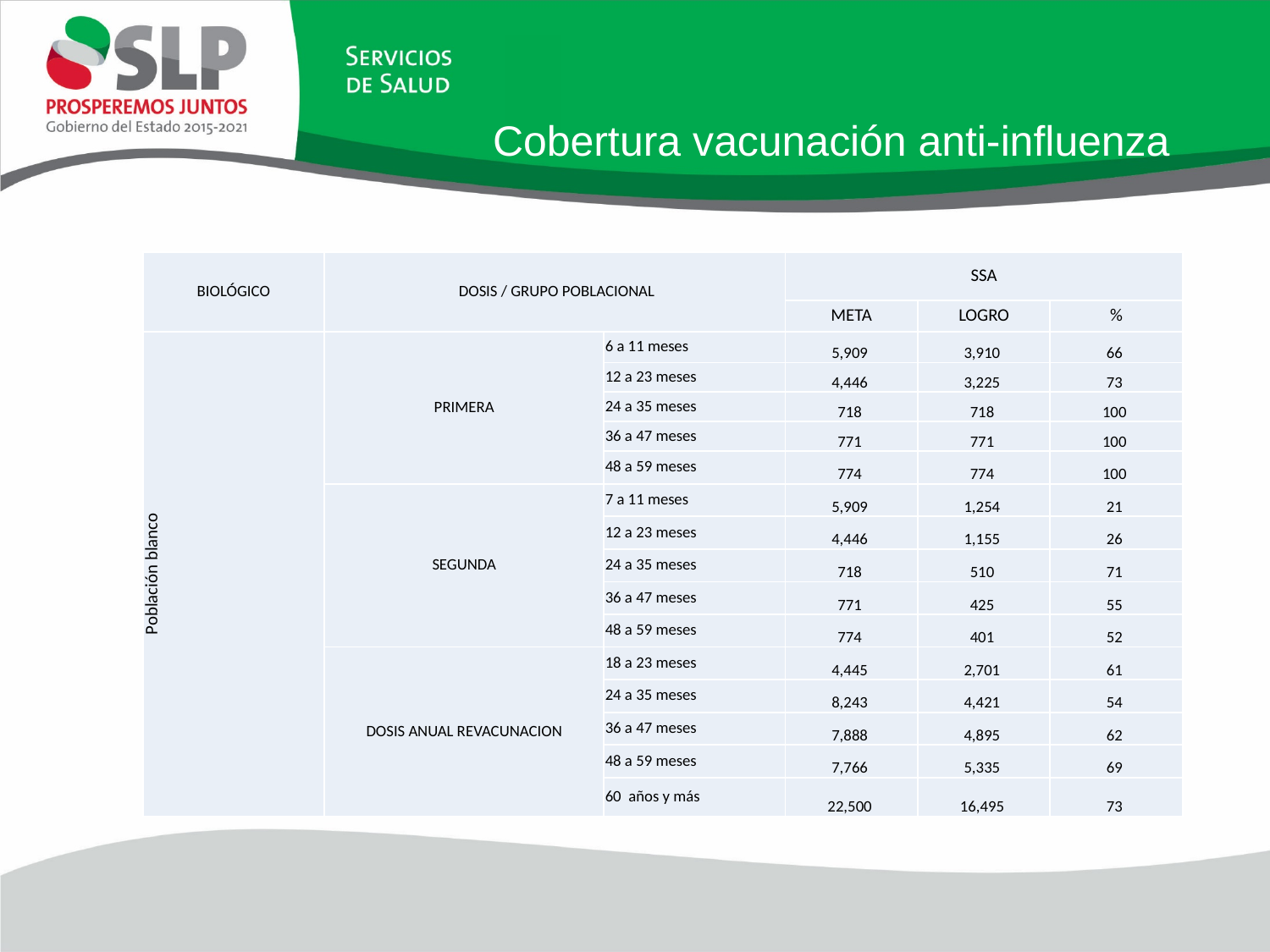

# Cobertura vacunación anti-influenza
| BIOLÓGICO | DOSIS / GRUPO POBLACIONAL |  | SSA |  |  |
| --- | --- | --- | --- | --- | --- |
|  |  |  | META | LOGRO | % |
| Población blanco | PRIMERA | 6 a 11 meses | 5,909 | 3,910 | 66 |
|  |  | 12 a 23 meses | 4,446 | 3,225 | 73 |
|  |  | 24 a 35 meses | 718 | 718 | 100 |
|  |  | 36 a 47 meses | 771 | 771 | 100 |
|  |  | 48 a 59 meses | 774 | 774 | 100 |
|  | SEGUNDA | 7 a 11 meses | 5,909 | 1,254 | 21 |
|  |  | 12 a 23 meses | 4,446 | 1,155 | 26 |
|  |  | 24 a 35 meses | 718 | 510 | 71 |
|  |  | 36 a 47 meses | 771 | 425 | 55 |
|  |  | 48 a 59 meses | 774 | 401 | 52 |
|  | DOSIS ANUAL REVACUNACION | 18 a 23 meses | 4,445 | 2,701 | 61 |
|  |  | 24 a 35 meses | 8,243 | 4,421 | 54 |
|  |  | 36 a 47 meses | 7,888 | 4,895 | 62 |
|  |  | 48 a 59 meses | 7,766 | 5,335 | 69 |
|  |  | 60 años y más | 22,500 | 16,495 | 73 |